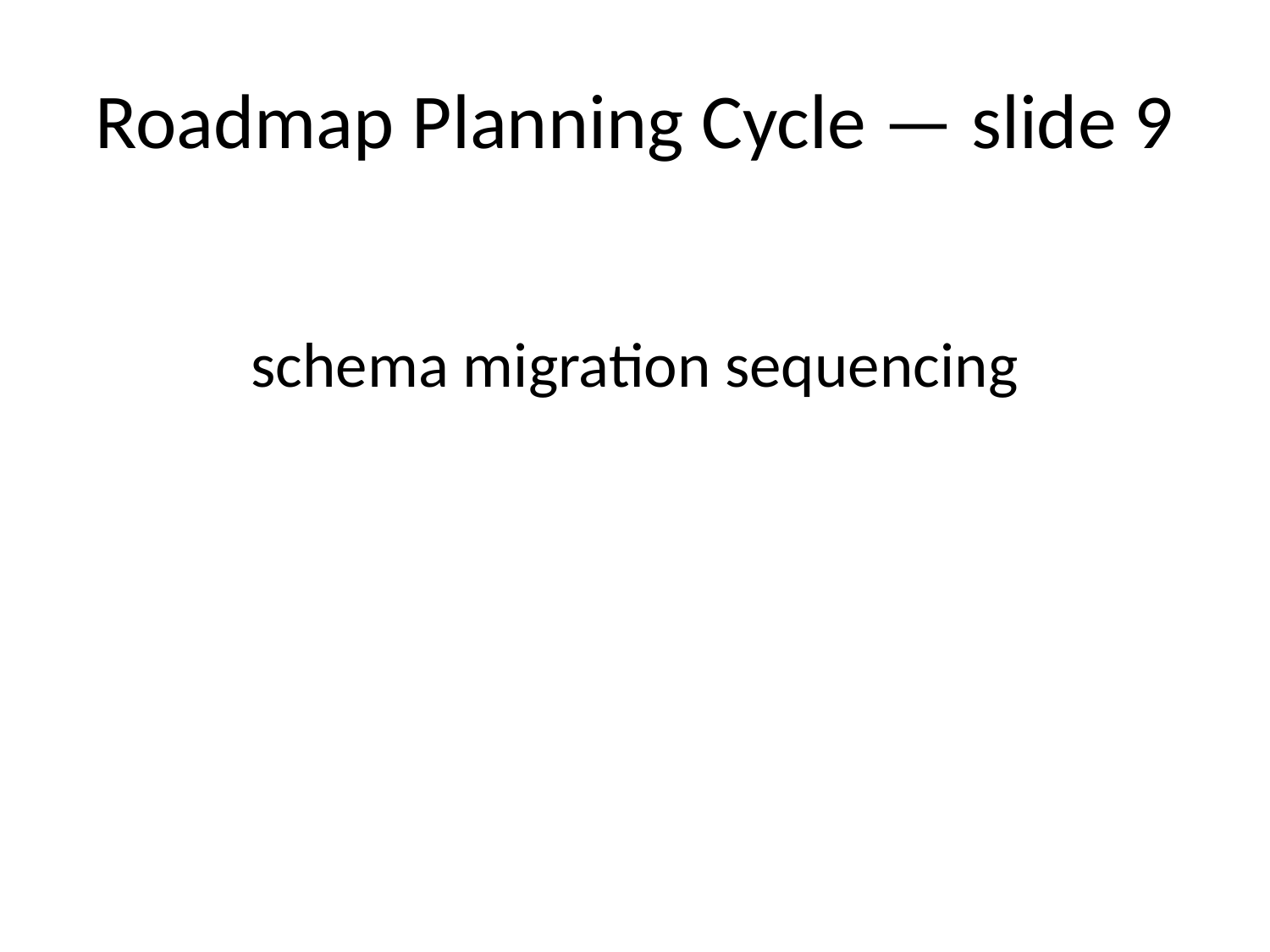

# Roadmap Planning Cycle — slide 9
schema migration sequencing